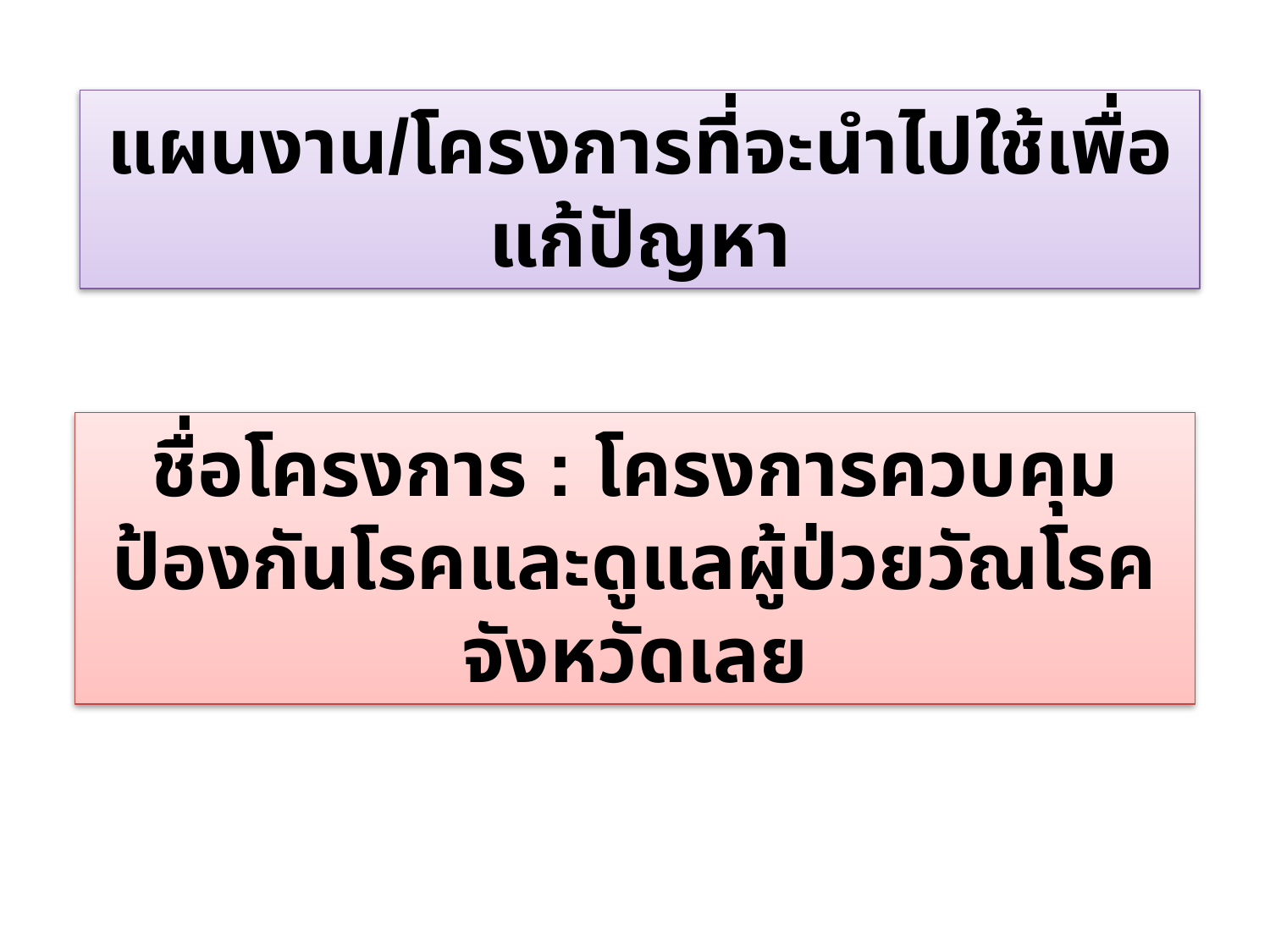

แผนงาน/โครงการที่จะนำไปใช้เพื่อแก้ปัญหา
ชื่อโครงการ : โครงการควบคุมป้องกันโรคและดูแลผู้ป่วยวัณโรค จังหวัดเลย